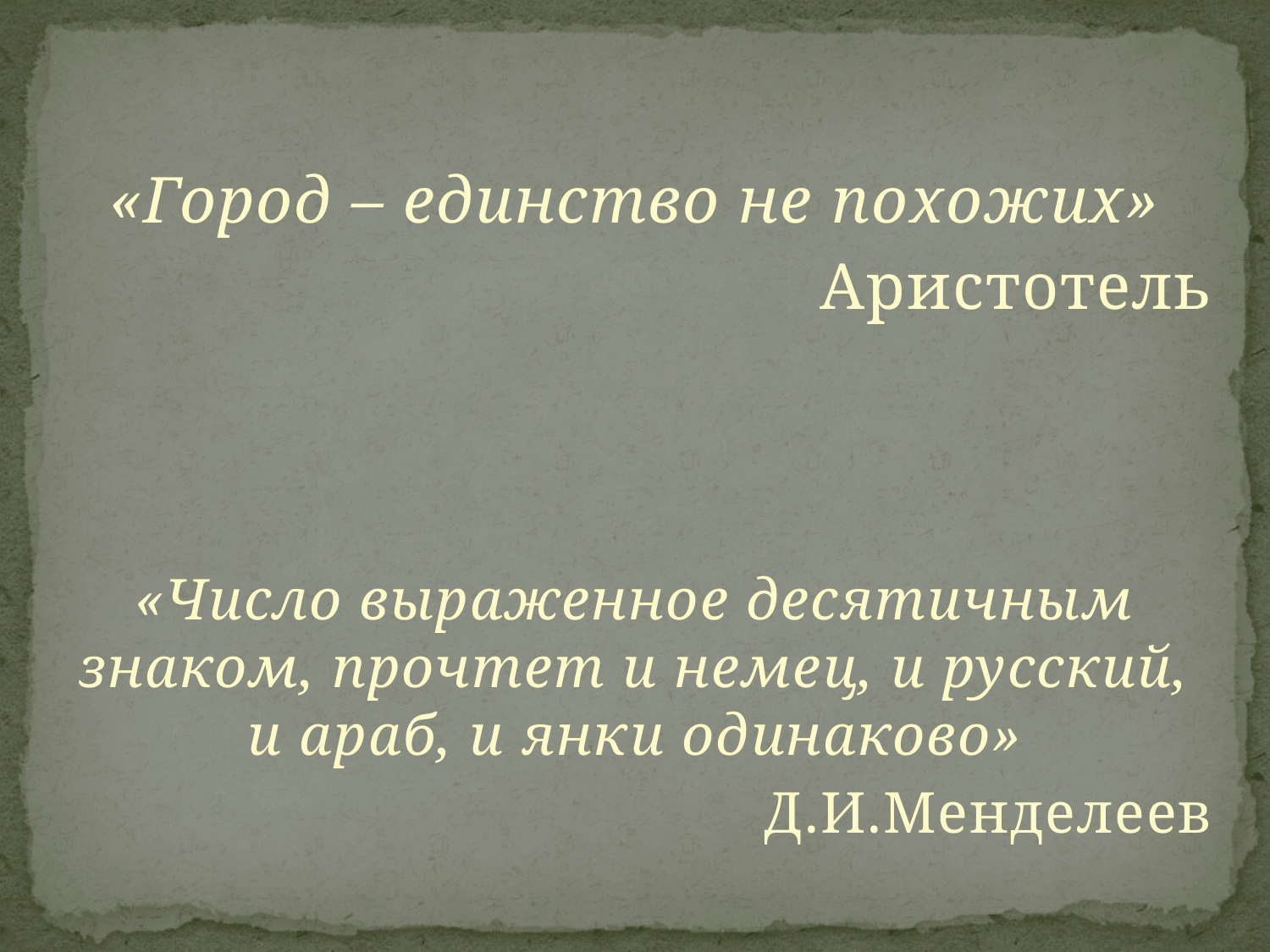

«Город – единство не похожих»
Аристотель

«Число выраженное десятичным знаком, прочтет и немец, и русский, и араб, и янки одинаково»
Д.И.Менделеев